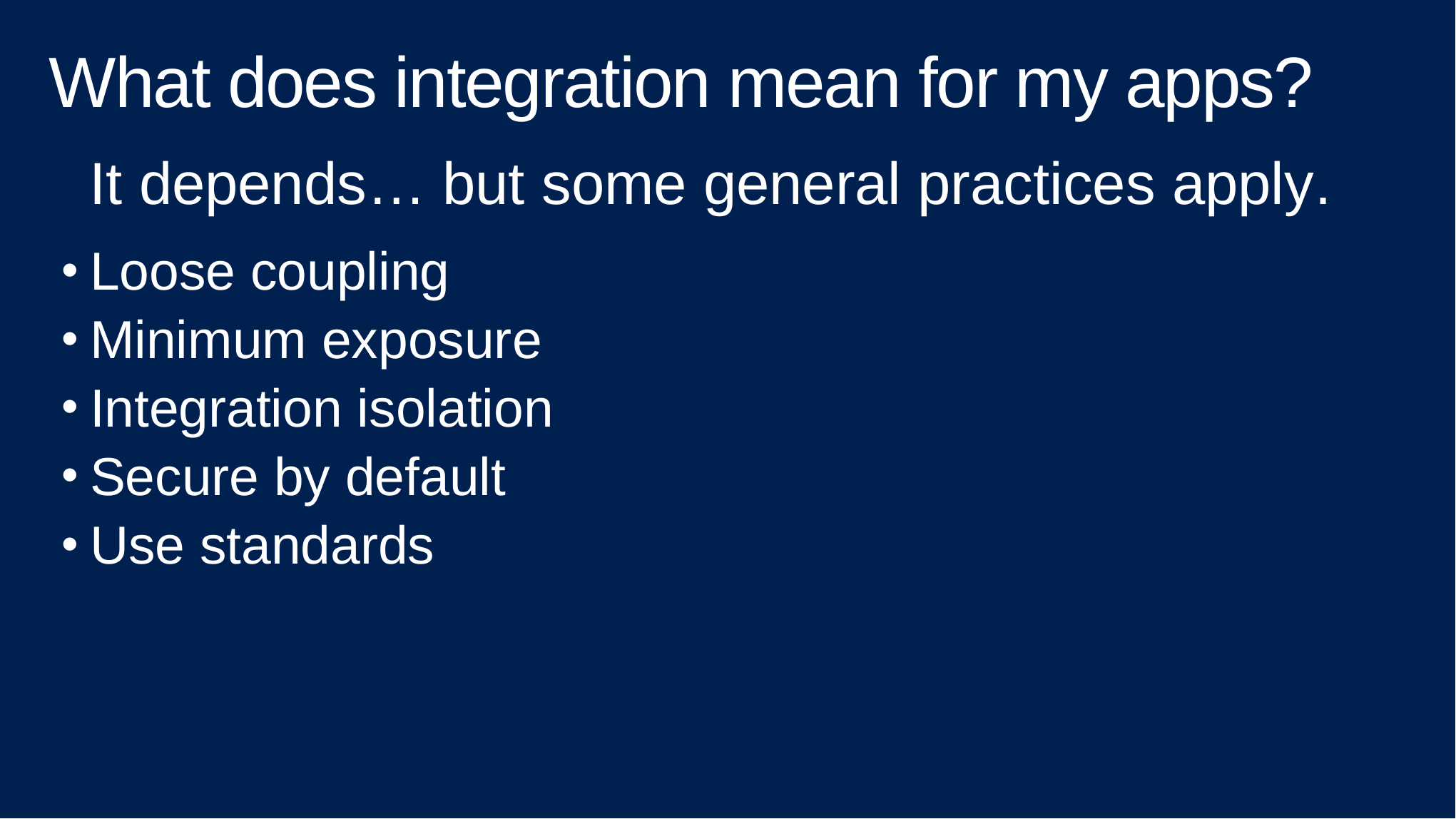

# What does integration mean for my apps?
It depends… but some general practices apply.

Loose coupling
Minimum exposure
Integration isolation
Secure by default
Use standards